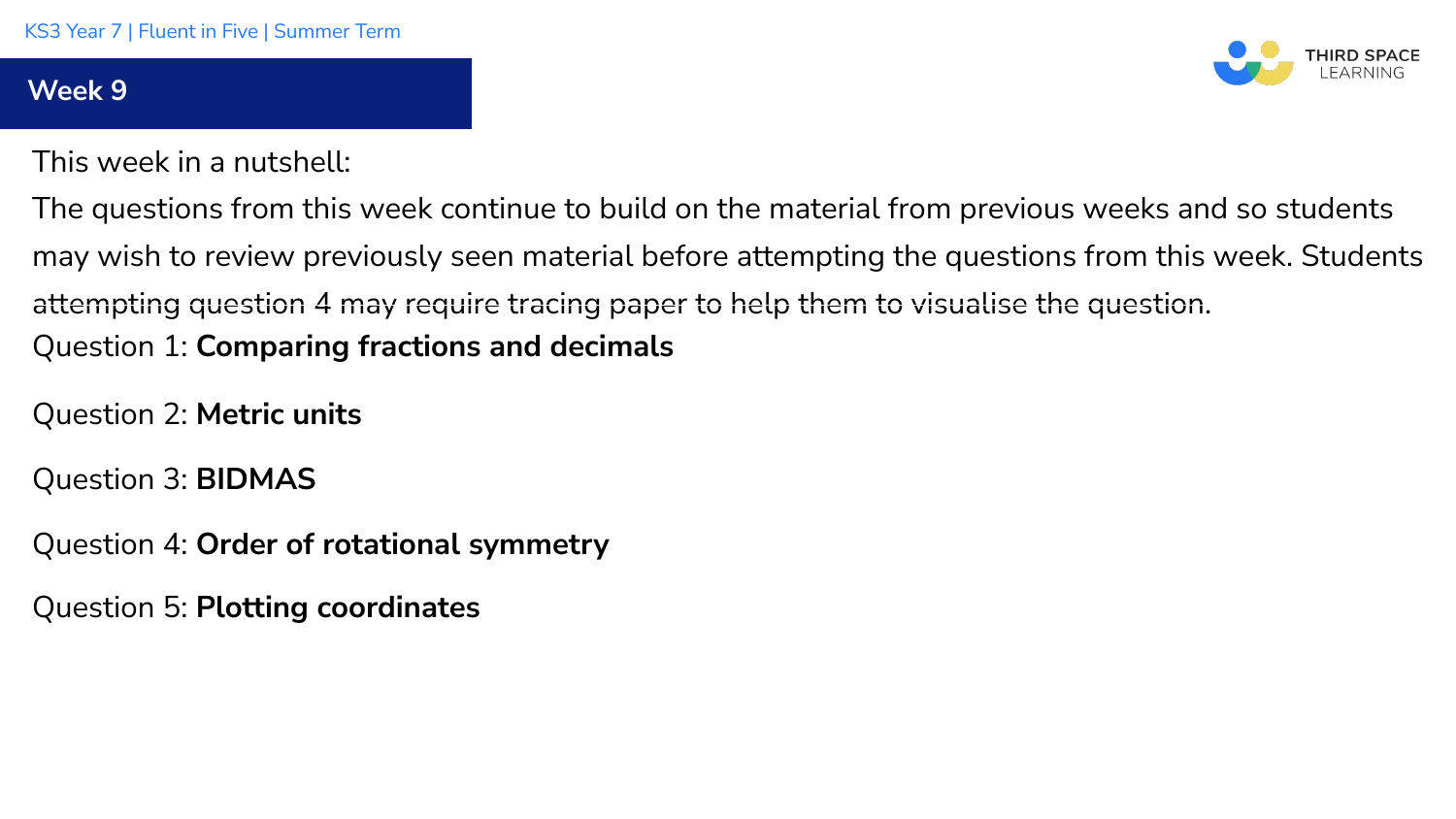

Week 9
| This week in a nutshell: The questions from this week continue to build on the material from previous weeks and so students may wish to review previously seen material before attempting the questions from this week. Students attempting question 4 may require tracing paper to help them to visualise the question. |
| --- |
| Question 1: Comparing fractions and decimals |
| Question 2: Metric units |
| Question 3: BIDMAS |
| Question 4: Order of rotational symmetry |
| Question 5: Plotting coordinates |